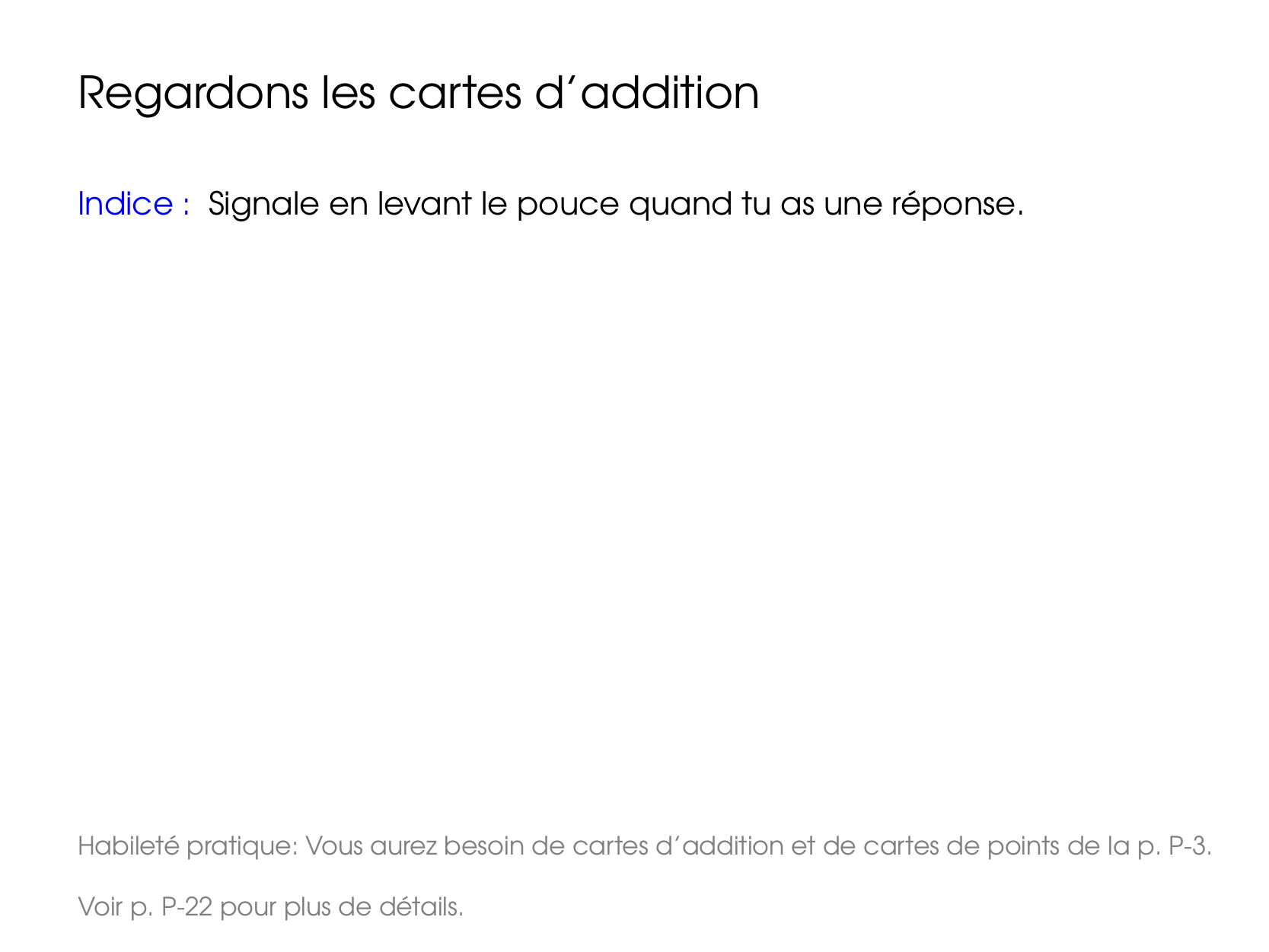

Regardons les cartes d’addition
Indice :  Signale en levant le pouce quand tu as une réponse.
Habileté pratique: Vous aurez besoin de cartes d’addition et de cartes de points de la p. P-3.
Voir p. P-22 pour plus de détails.